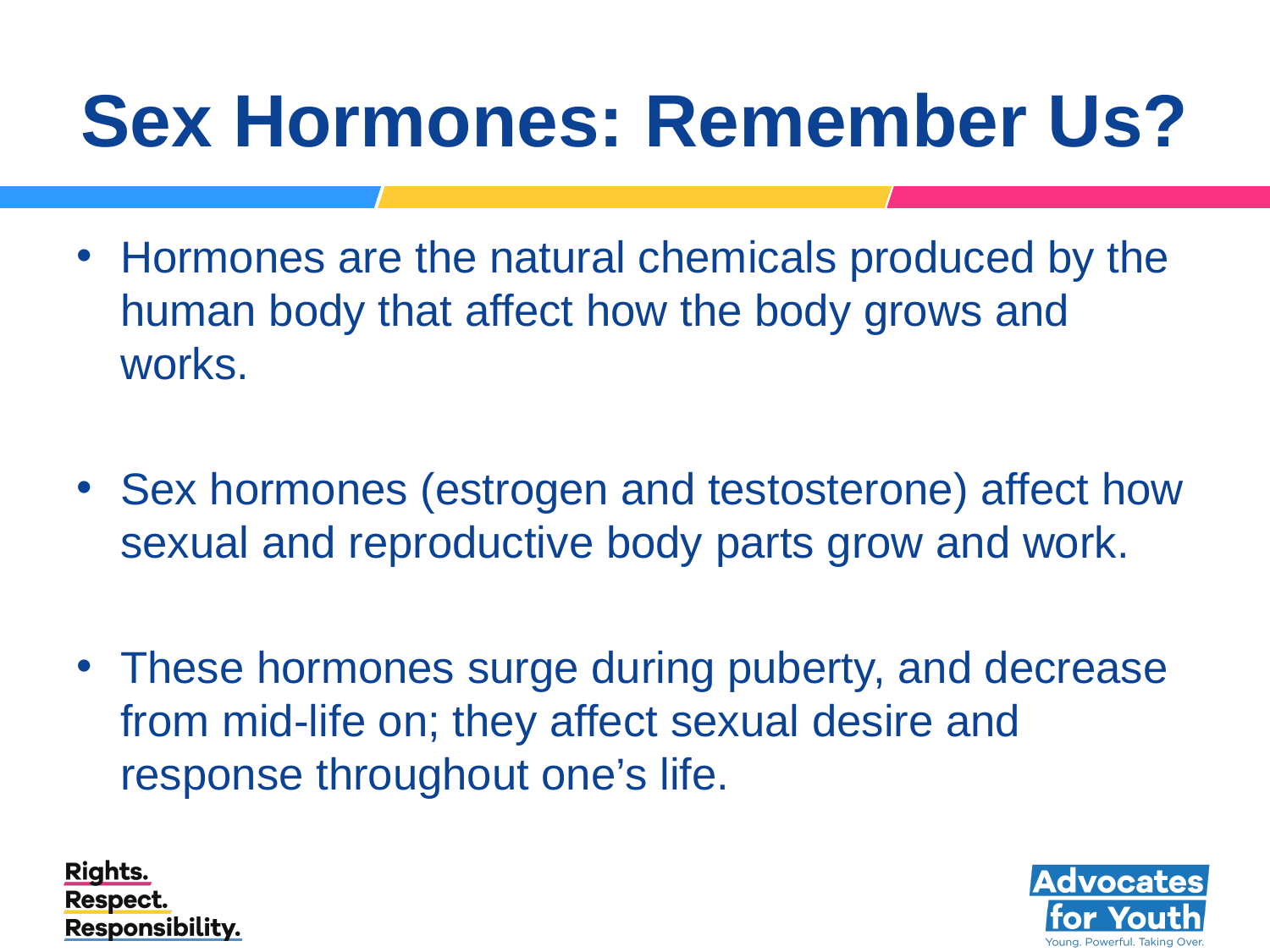

# Sex Hormones: Remember Us?
Hormones are the natural chemicals produced by the human body that affect how the body grows and works.

Sex hormones (estrogen and testosterone) affect how sexual and reproductive body parts grow and work.

These hormones surge during puberty, and decrease from mid-life on; they affect sexual desire and response throughout one’s life.